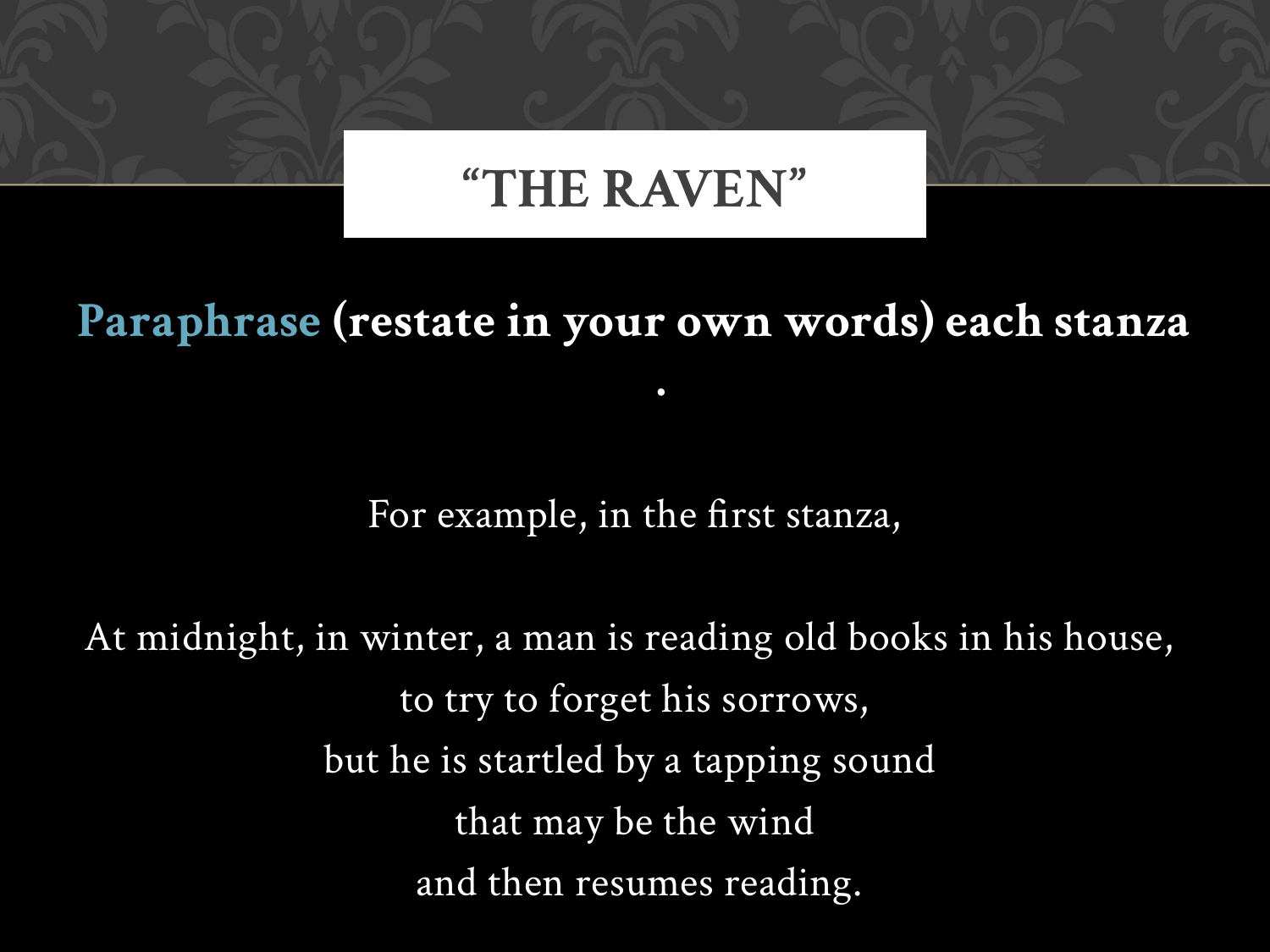

Paraphrase (restate in your own words) each stanza .

For example, in the first stanza,

At midnight, in winter, a man is reading old books in his house,
to try to forget his sorrows,
but he is startled by a tapping sound
that may be the wind
 and then resumes reading.
# “THE RAVEN”